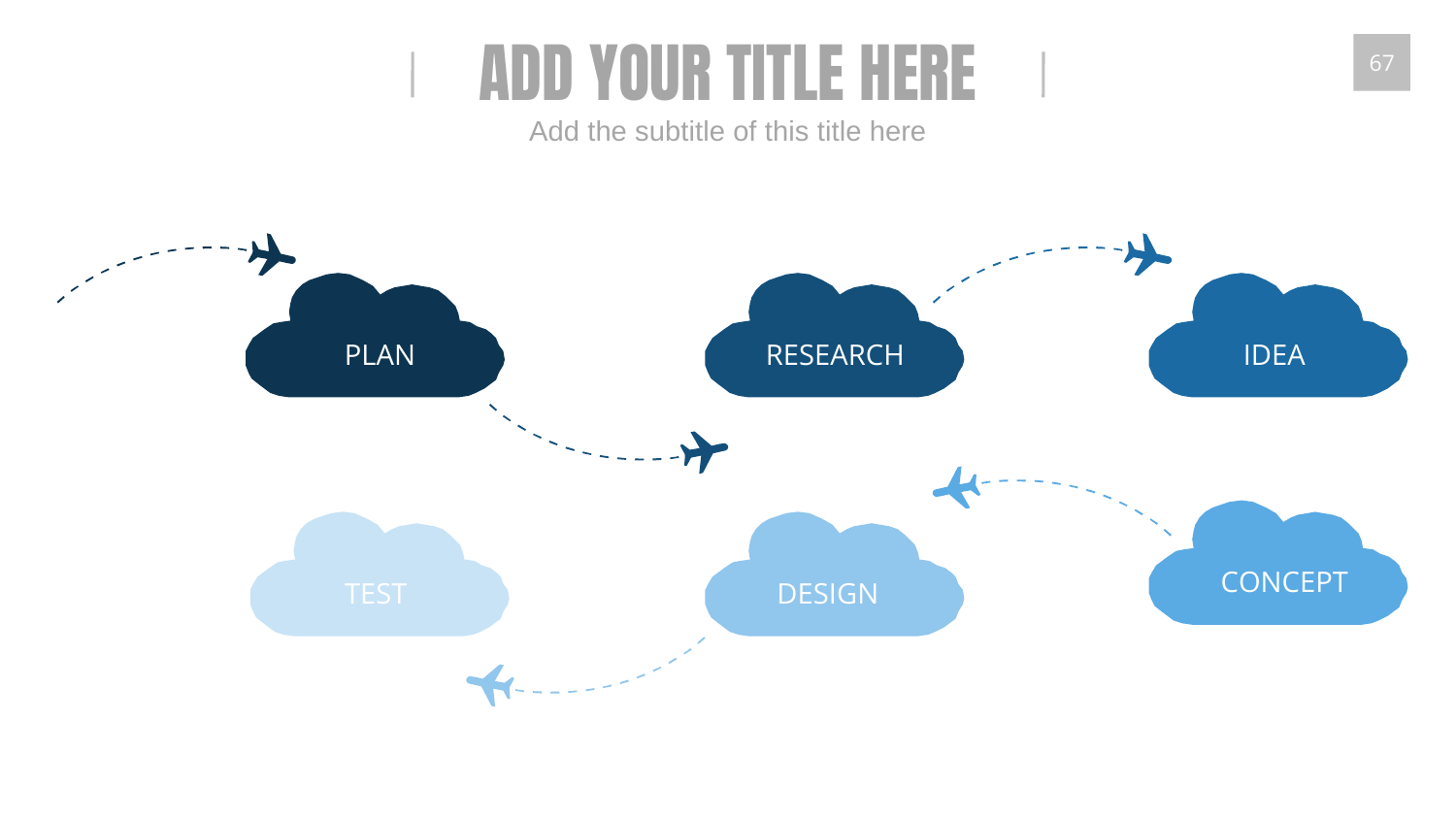

ADD YOUR TITLE HERE
Add the subtitle of this title here
67

PLAN

IDEA

RESEARCH

CONCEPT

TEST

DESIGN